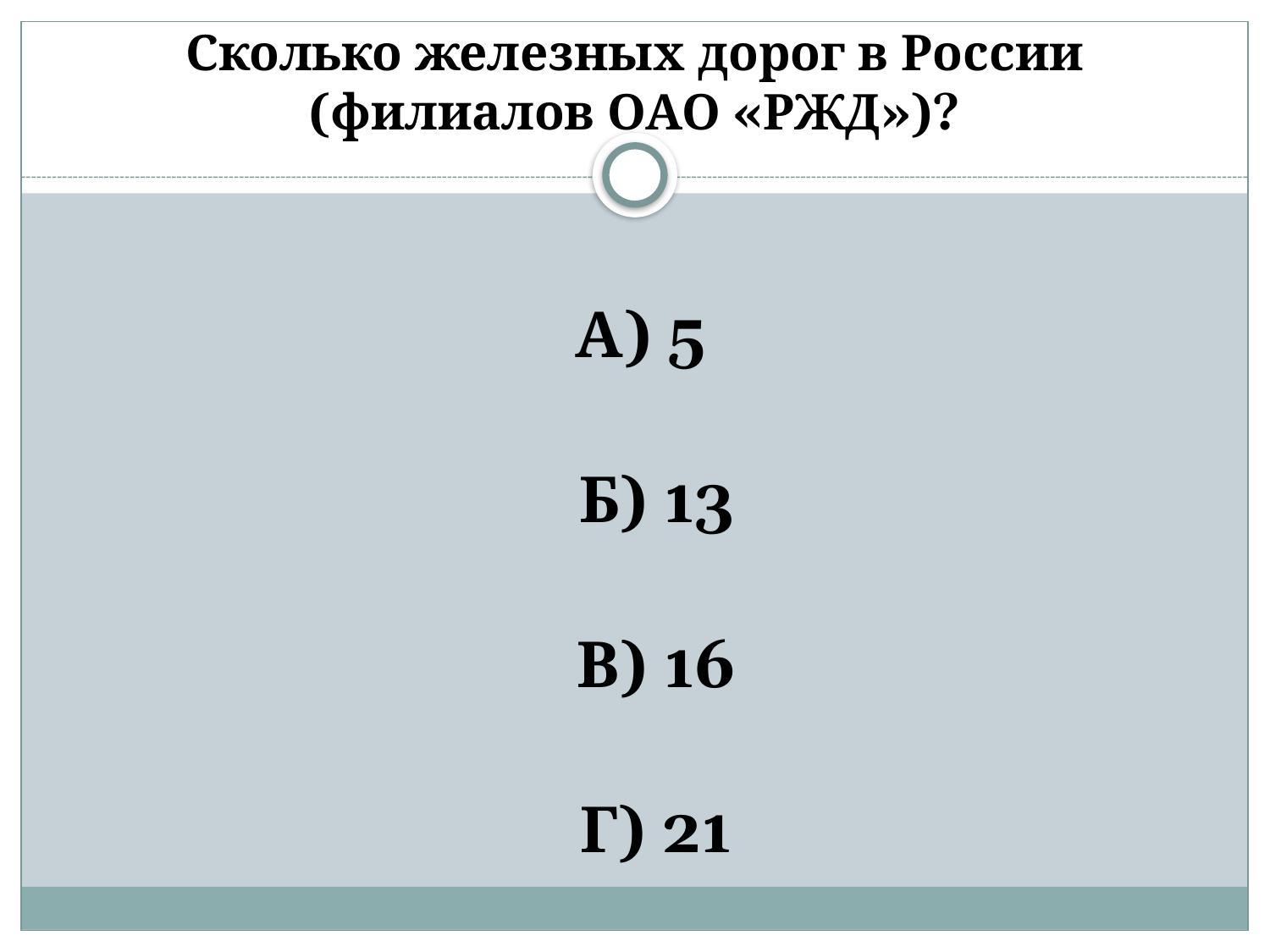

# Сколько железных дорог в России (филиалов ОАО «РЖД»)?
 А) 5
   Б) 13
   В) 16
   Г) 21